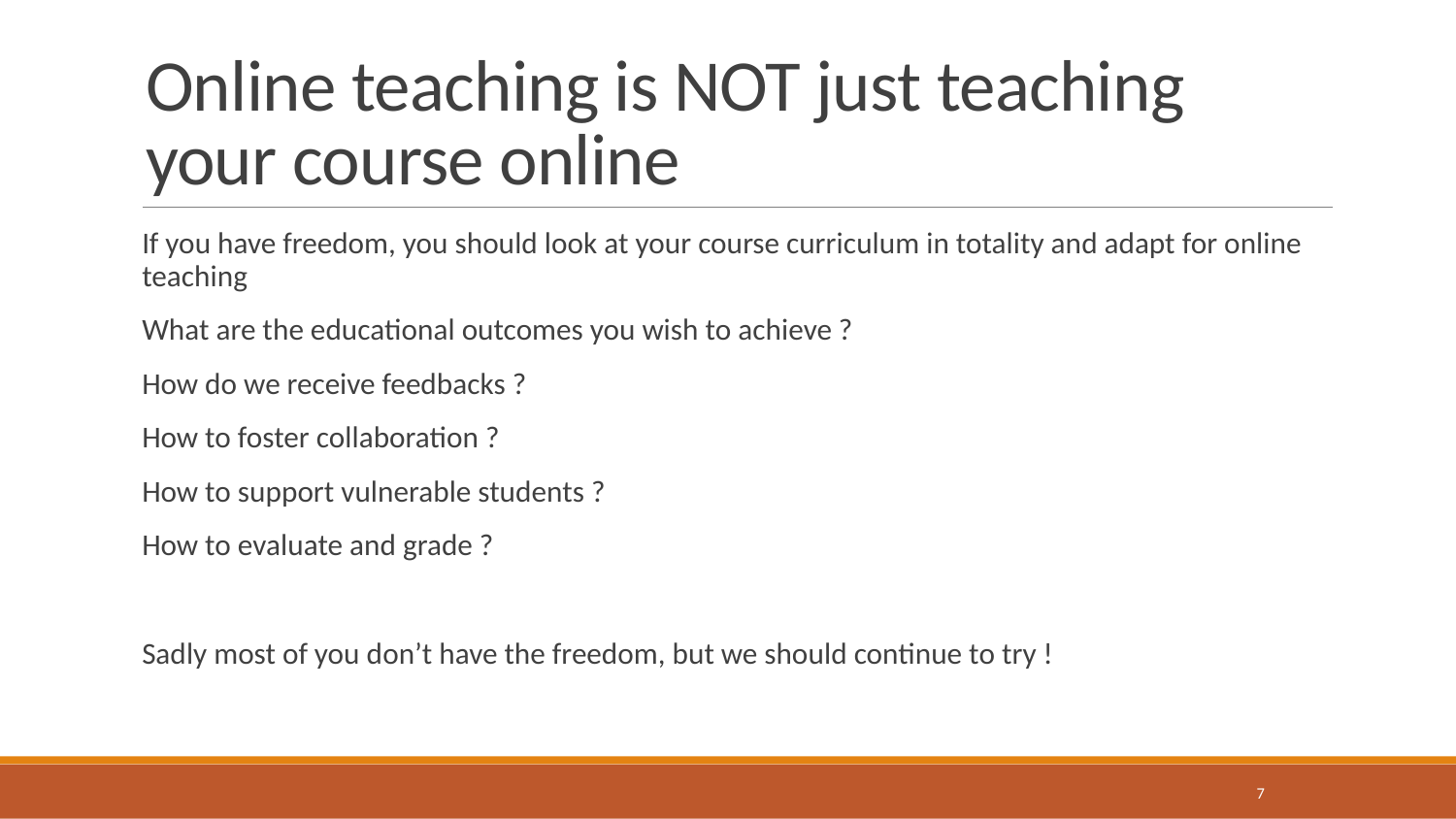

# Online teaching is NOT just teaching your course online
If you have freedom, you should look at your course curriculum in totality and adapt for online teaching
What are the educational outcomes you wish to achieve ?
How do we receive feedbacks ?
How to foster collaboration ?
How to support vulnerable students ?
How to evaluate and grade ?

Sadly most of you don’t have the freedom, but we should continue to try !
7